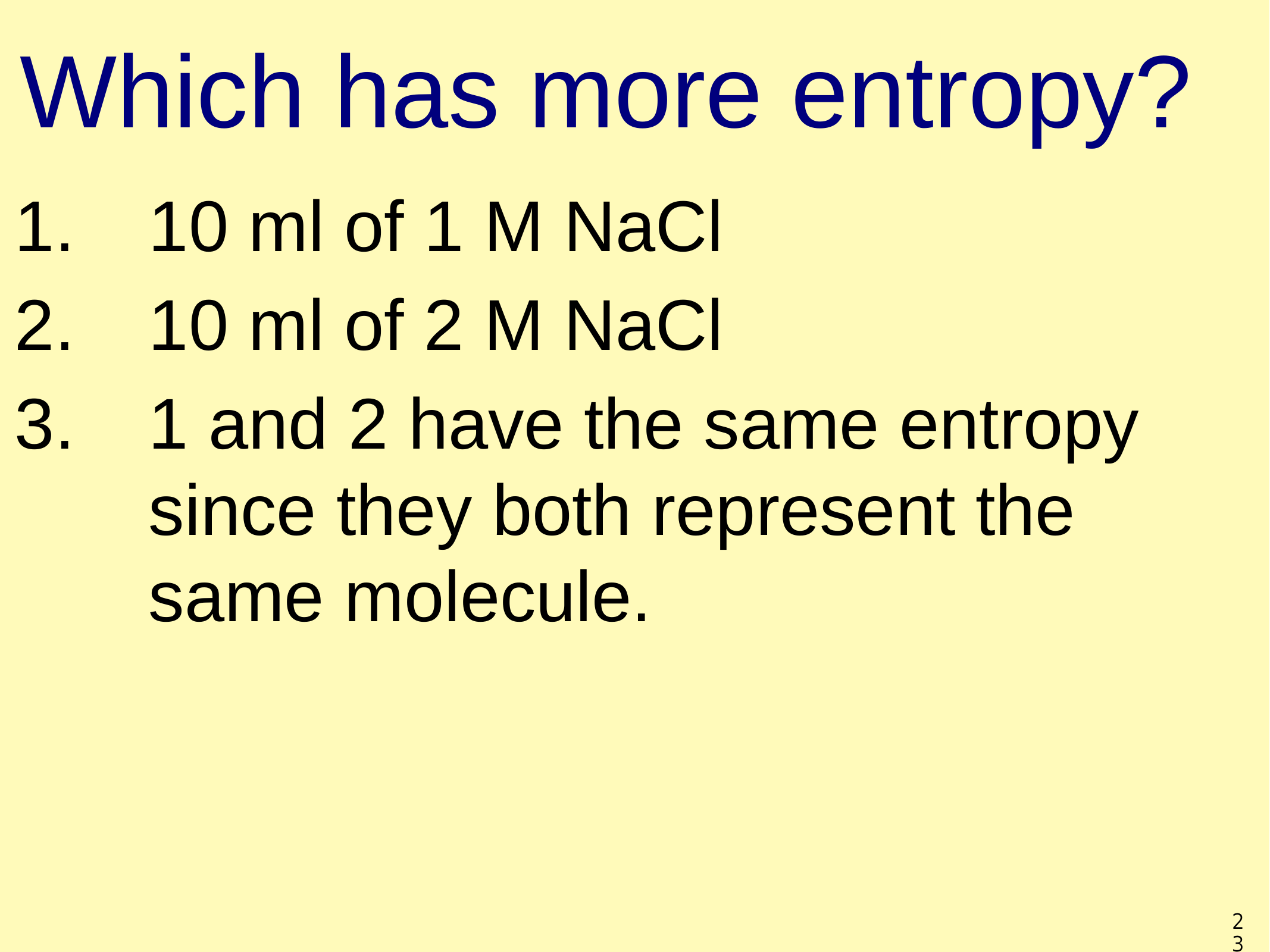

# Which has more entropy?
10 ml of 1 M NaCl
10 ml of 2 M NaCl
1 and 2 have the same entropy since they both represent the same molecule.
23